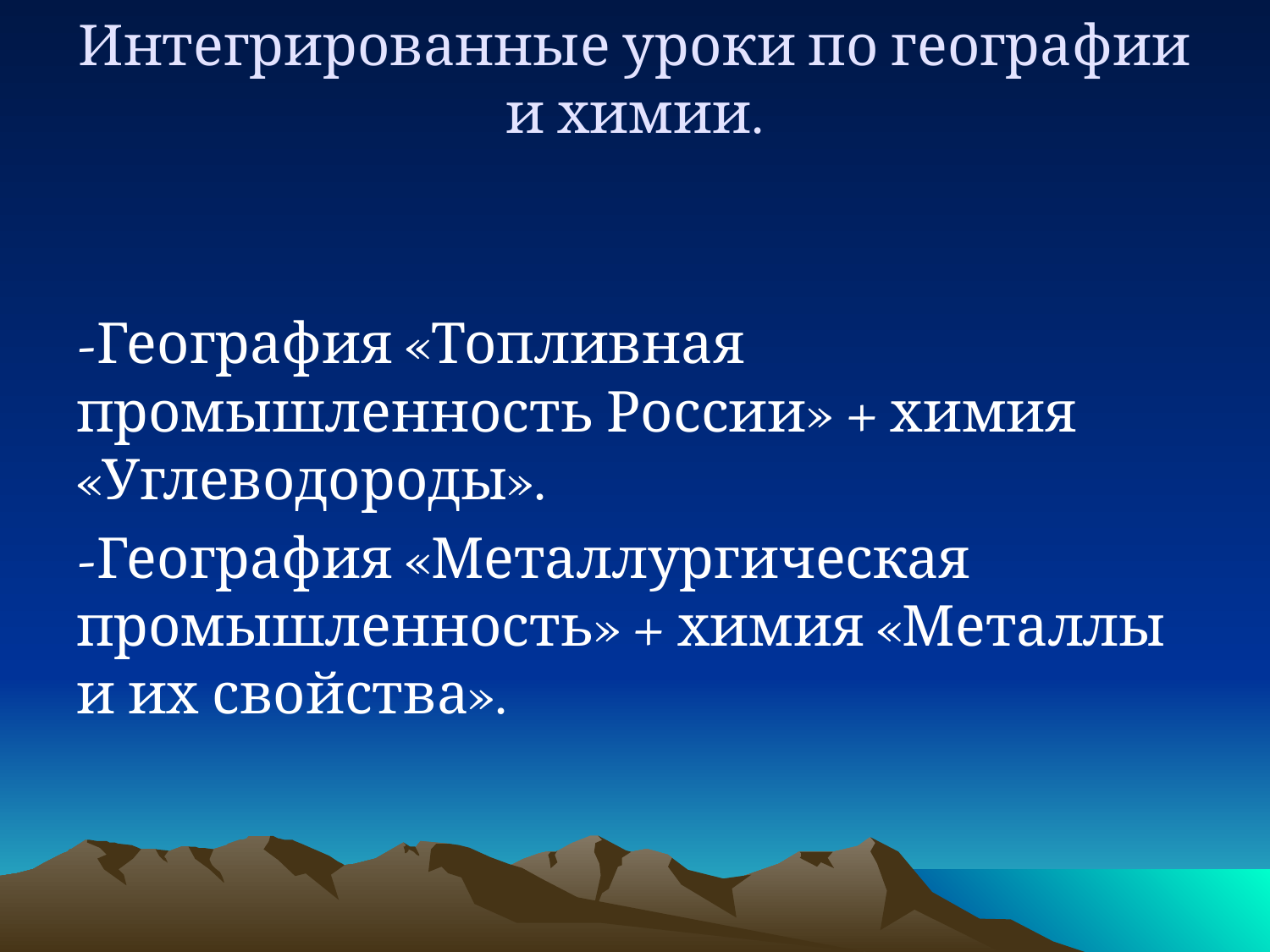

# Интегрированные уроки по географии и химии.

-География «Топливная промышленность России» + химия «Углеводороды».
-География «Металлургическая промышленность» + химия «Металлы и их свойства».